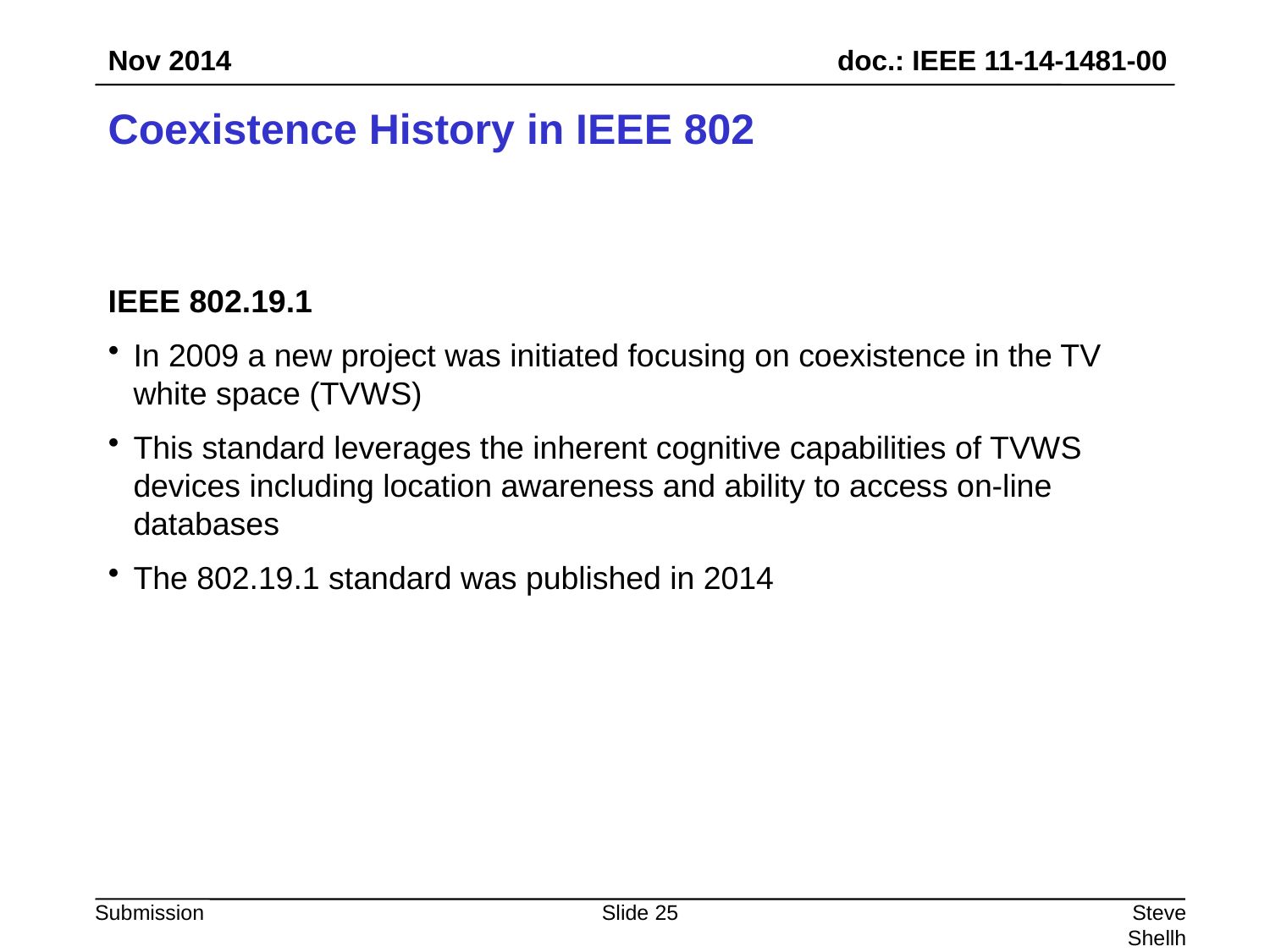

Nov 2014
# Coexistence History in IEEE 802
IEEE 802.19.1
In 2009 a new project was initiated focusing on coexistence in the TV white space (TVWS)
This standard leverages the inherent cognitive capabilities of TVWS devices including location awareness and ability to access on-line databases
The 802.19.1 standard was published in 2014
Slide 25
Steve Shellhammer, Qualcomm